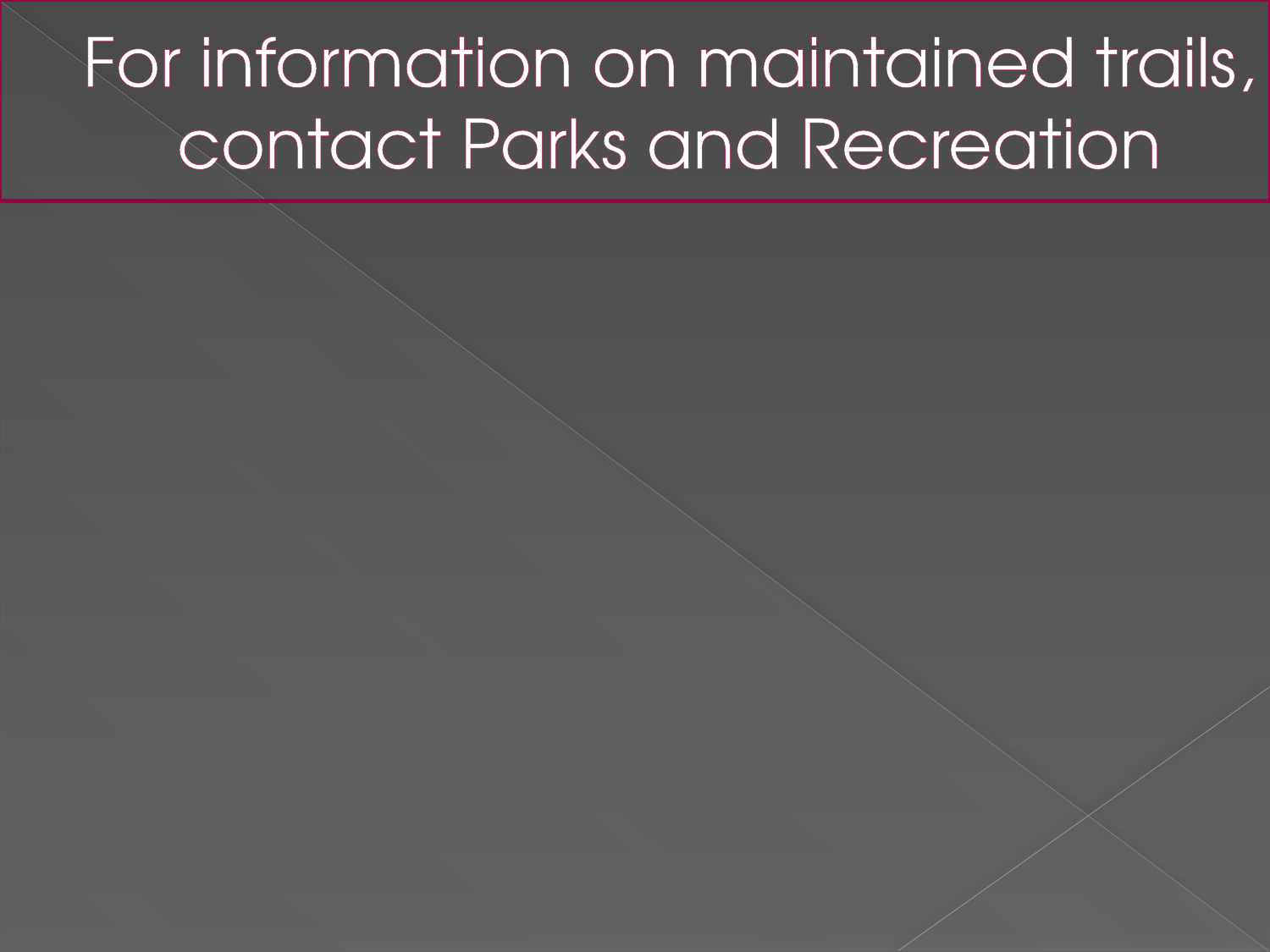

# For information on maintained trails, contact Parks and Recreation